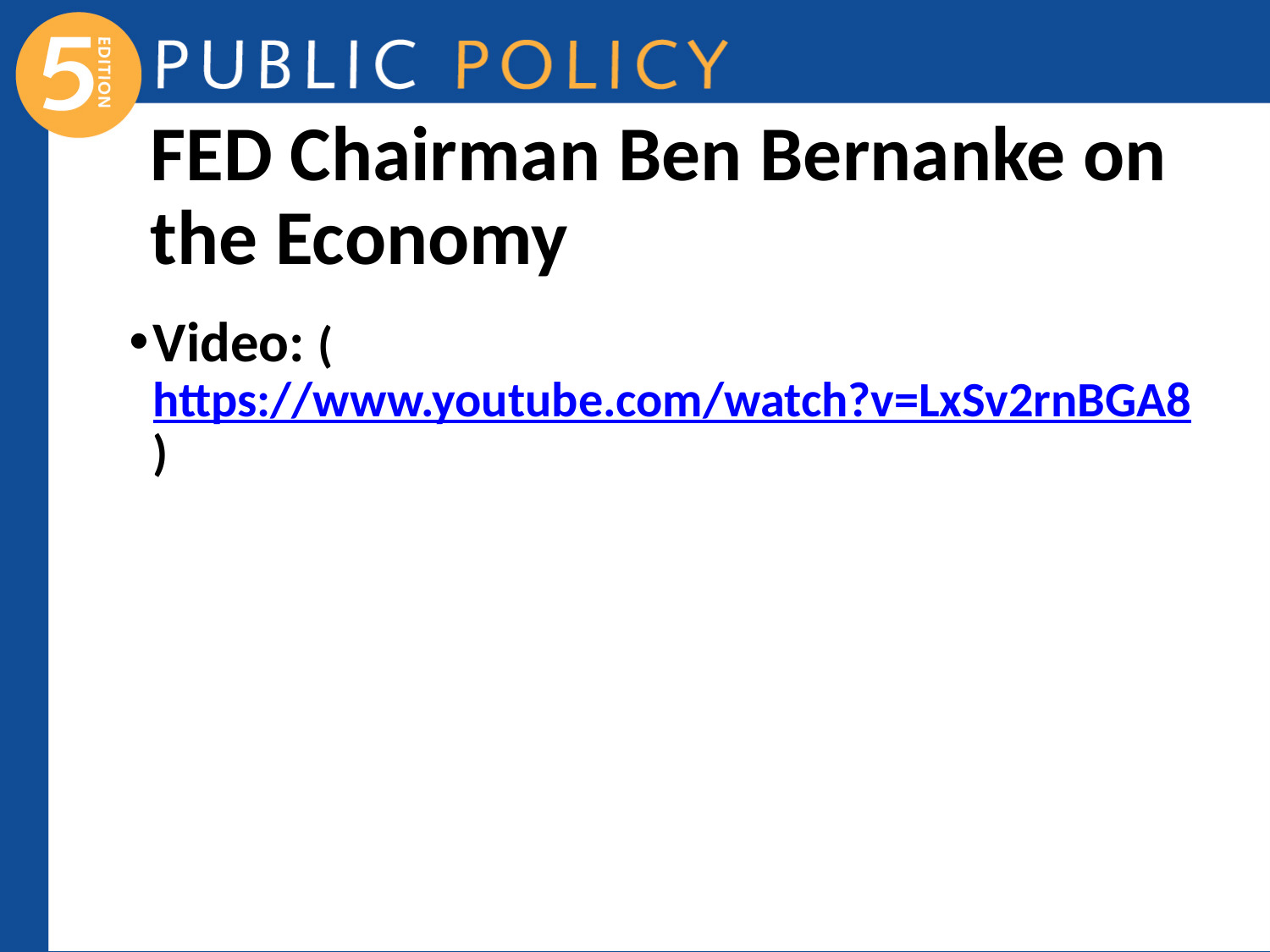

# FED Chairman Ben Bernanke on the Economy
Video: (https://www.youtube.com/watch?v=LxSv2rnBGA8)